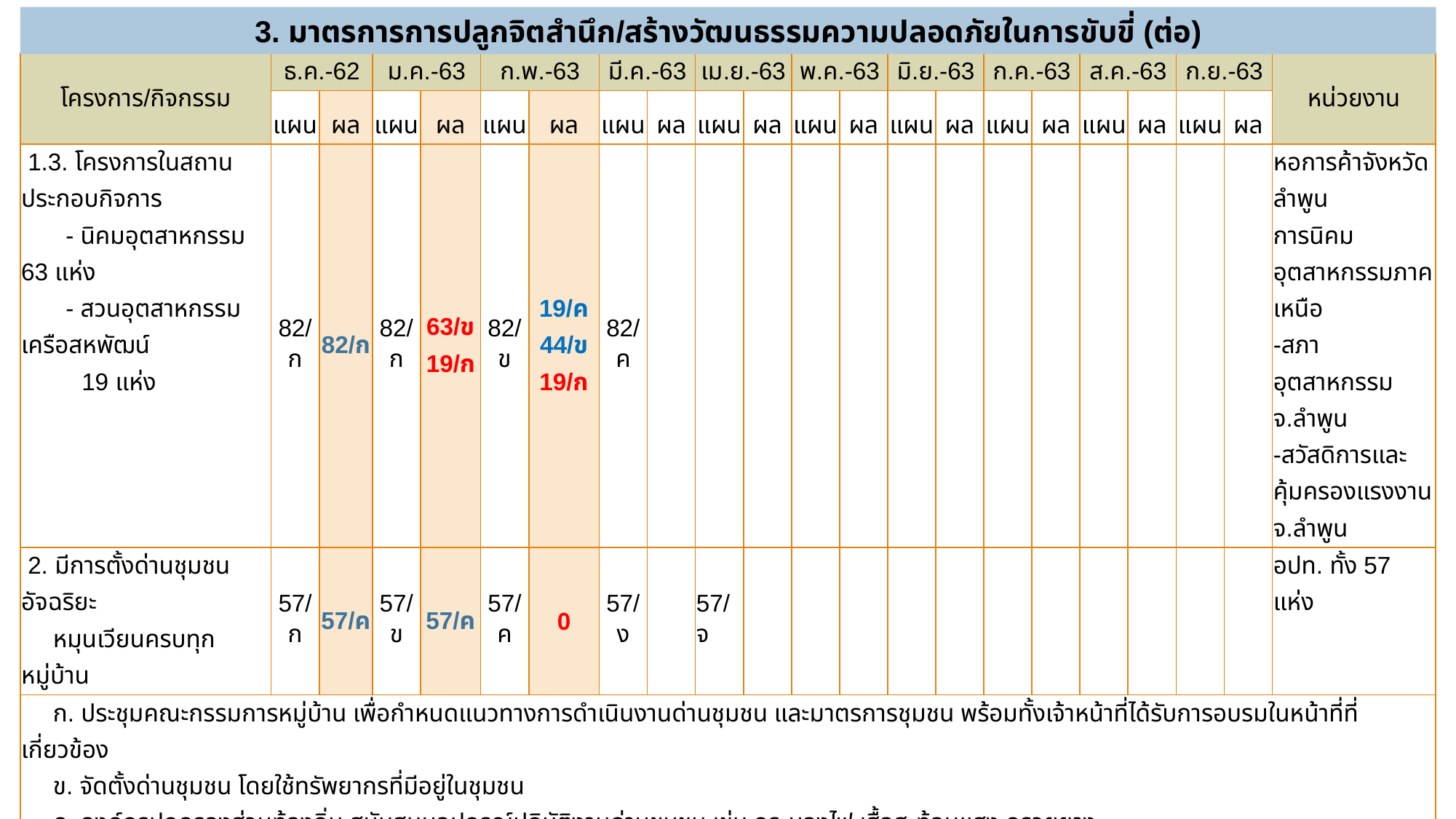

3. มาตรการการปลูกจิตสำนึก/สร้างวัฒนธรรมความปลอดภัยในการขับขี่ (ต่อ)
| โครงการ/กิจกรรม | ธ.ค.-62 |  | ม.ค.-63 |  | ก.พ.-63 |  | มี.ค.-63 |  | เม.ย.-63 |  | พ.ค.-63 |  | มิ.ย.-63 |  | ก.ค.-63 |  | ส.ค.-63 |  | ก.ย.-63 |  | หน่วยงาน |
| --- | --- | --- | --- | --- | --- | --- | --- | --- | --- | --- | --- | --- | --- | --- | --- | --- | --- | --- | --- | --- | --- |
|  | แผน | ผล | แผน | ผล | แผน | ผล | แผน | ผล | แผน | ผล | แผน | ผล | แผน | ผล | แผน | ผล | แผน | ผล | แผน | ผล |  |
| 1.3. โครงการในสถานประกอบกิจการ - นิคมอุตสาหกรรม 63 แห่ง - สวนอุตสาหกรรมเครือสหพัฒน์ 19 แห่ง | 82/ก | 82/ก | 82/ก | 63/ข 19/ก | 82/ข | 19/ค 44/ข 19/ก | 82/ค |  |  |  |  |  |  |  |  |  |  |  |  |  | หอการค้าจังหวัดลำพูน การนิคมอุตสาหกรรมภาคเหนือ -สภาอุตสาหกรรม จ.ลำพูน -สวัสดิการและคุ้มครองแรงงาน จ.ลำพูน |
| 2. มีการตั้งด่านชุมชนอัจฉริยะ หมุนเวียนครบทุกหมู่บ้าน | 57/ก | 57/ค | 57/ข | 57/ค | 57/ค | 0 | 57/ง |  | 57/จ |  |  |  |  |  |  |  |  |  |  |  | อปท. ทั้ง 57 แห่ง |
| ก. ประชุมคณะกรรมการหมู่บ้าน เพื่อกำหนดแนวทางการดำเนินงานด่านชุมชน และมาตรการชุมชน พร้อมทั้งเจ้าหน้าที่ได้รับการอบรมในหน้าที่ที่เกี่ยวข้อง ข. จัดตั้งด่านชุมชน โดยใช้ทรัพยากรที่มีอยู่ในชุมชน ค. องค์กรปกครองส่วนท้องถิ่น สนับสนุนอุปกรณ์ปฏิบัติงานด่านชุมชน เช่น กระบองไฟ เสื้อสะท้อนแสง กรวยยาง ง. ด่านชุมชนมีการจัดเก็บข้อมูลสถิติการเรียกตรวจ ข้อมูลการปฏิบัติงาน อุบัติเหตุทางถนนในพื้นที่ จัดทำเป็นข้อมูลสารสนเทศ โดยสามารถเข้าถึงข้อมูลผ่านแอปพลิเคชั่นไลน์ จ. เชื่อมโยงข้อมูลการปฏิบัติงานผ่านระบบออนไลน์ กับหน่วยงานที่เกี่ยวข้อง เช่น ตำรวจ หน่วยกู้ชีพ เพื่อเพิ่มประสิทธิและคุณภาพของด่านชุมชน |  |  |  |  |  |  |  |  |  |  |  |  |  |  |  |  |  |  |  |  |  |
| 3. การรณรงค์ ประชาสัมพันธ์การขับขี่ ปลอดภัย ผ่านสื่อต่างๆ ทุกรูปแบบ | 30 ครั้ง | 40 | 30 ครั้ง | 39 | 30 ครั้ง | 30 | 30 ครั้ง |  | 30 ครั้ง |  | 30 ครั้ง |  | 30 ครั้ง |  | 30 ครั้ง |  | 30 ครั้ง |  | 30 ครั้ง |  | - ประชาสัมพันธ์จังหวัดลำพูน - สวท.จังหวัดลำพูน |
| 4. จัดทำใบอนุญาตขับขี่ให้แก่เด็ก เยาวชน นักเรียนและนักศึกษา | 100 คน | 136 | 100 คน | 195 | 100 คน | 184 | 100 คน |  | 100 คน |  | 100 คน |  | 100 คน |  | 100 คน |  | 100 คน |  | 100 คน |  | -สำนักงานขนส่งจังหวัดลำพูน -ศึกษาธิการจังหวัดลำพูน |